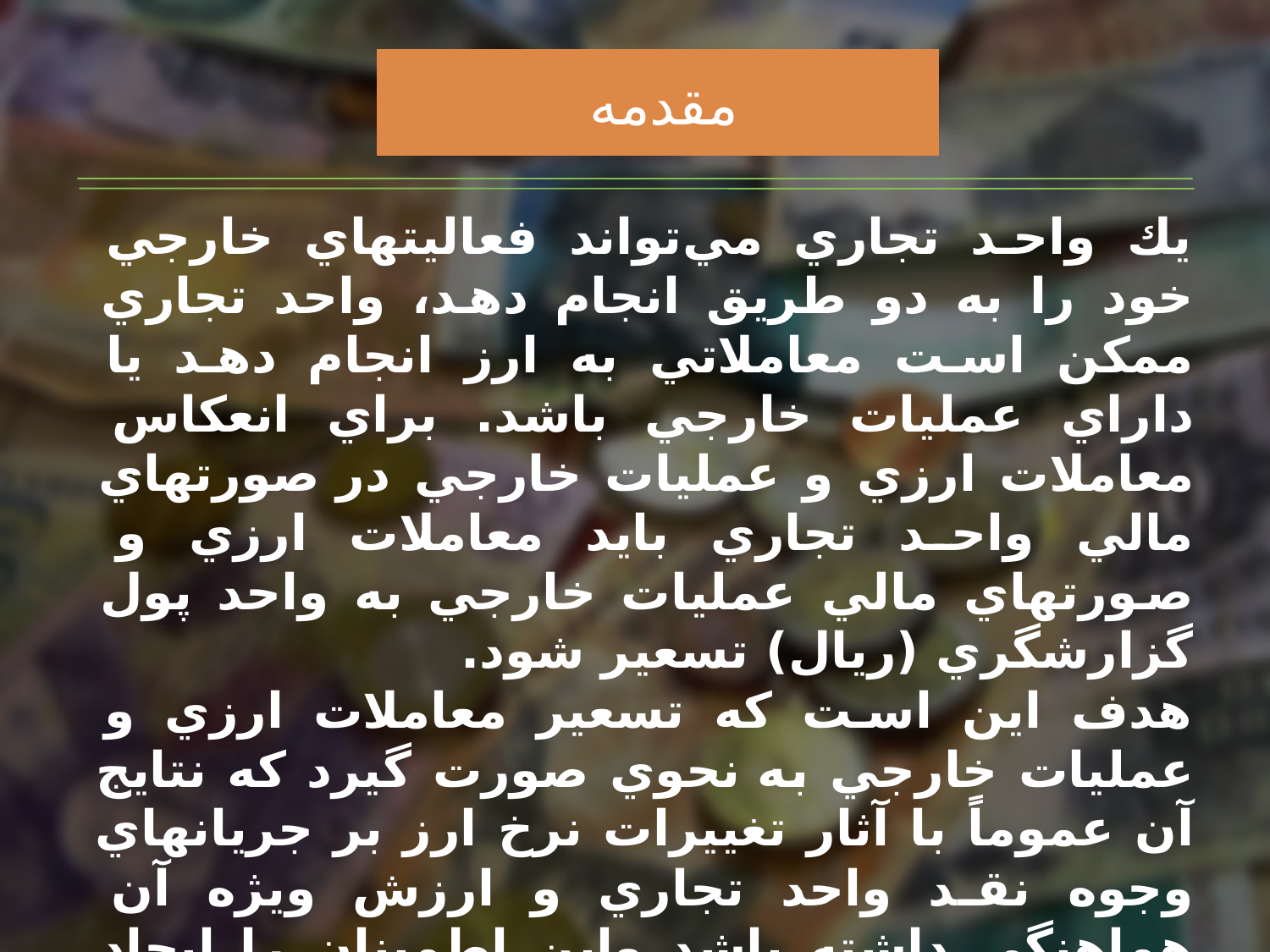

مقدمه
يك‌ واحد تجاري‌ مي‌تواند فعاليتهاي‌ خارجي‌ خود را به‌ دو طريق‌ انجام‌ دهد، واحد تجاري‌ ممكن‌ است‌ معاملاتي‌ به‌ ارز انجام‌ دهد يا داراي‌ عمليات‌ خارجي‌ باشد. براي‌ انعكاس‌ معاملات‌ ارزي‌ و عمليات‌ خارجي‌ در صورتهاي‌ مالي‌ واحد تجاري‌ بايد معاملات‌ ارزي‌ و صورتهاي‌ مالي‌ عمليات‌ خارجي‌ به‌ واحد پول‌ گزارشگري‌ (ريال‌) تسعير شود.
هدف‌ اين‌ است‌ كه‌ تسعير معاملات‌ ارزي‌ و عمليات‌ خارجي‌ به نحوي‌ صورت‌ گيرد كه‌ نتايج‌ آن‌ عموماً با آثار تغييرات‌ نرخ‌ ارز بر جريانهاي‌ وجوه‌ نقد واحد تجاري‌ و ارزش‌ ويژه‌ آن‌ هماهنگي‌ داشته‌ باشد واين‌ اطمينان‌ را ايجاد كند كه‌ صورتهاي‌ مالي‌ تصويري‌ مطلوب‌ از نتايج‌ عملكرد ارائه‌ مي‌دهد.